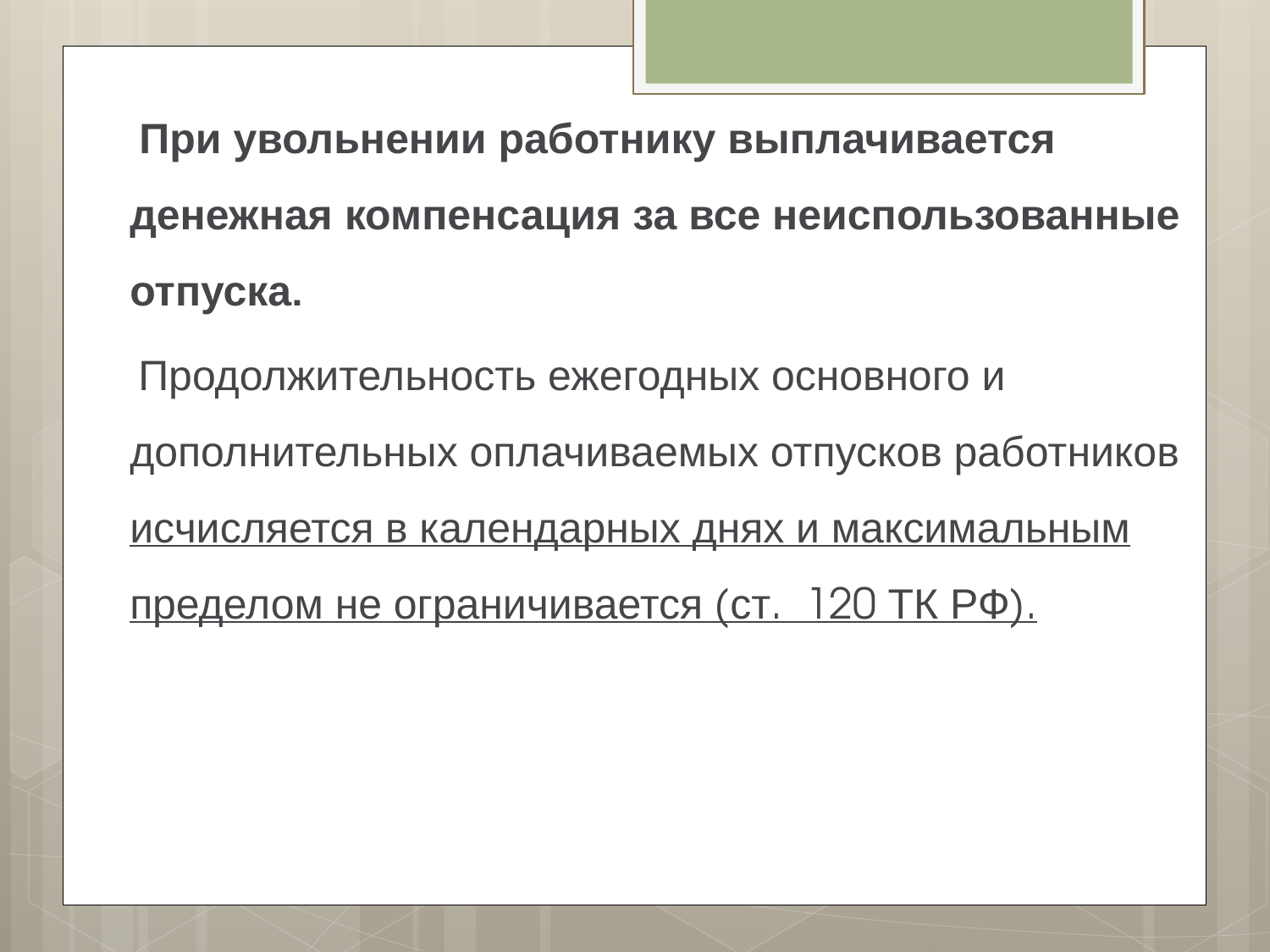

При увольнении работнику выплачивается денежная компенсация за все неиспользованные отпуска.
    Продолжительность ежегодных основного и дополнительных оплачиваемых отпусков работников исчисляется в календарных днях и максимальным пределом не ограничивается (ст.  120 ТК РФ).